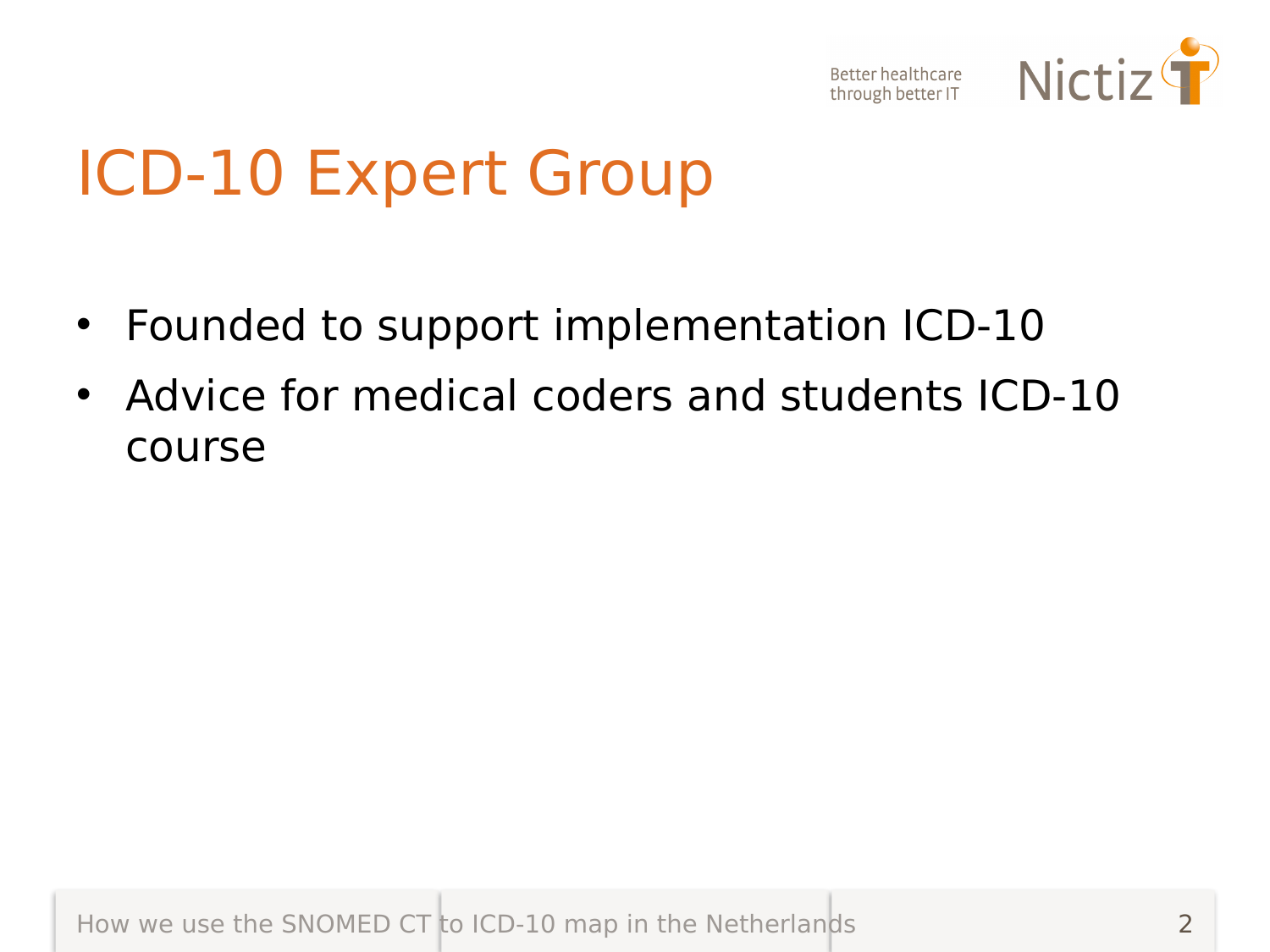

# ICD-10 Expert Group

Founded to support implementation ICD-10
Advice for medical coders and students ICD-10 course

How we use the SNOMED CT to ICD-10 map in the Netherlands
2